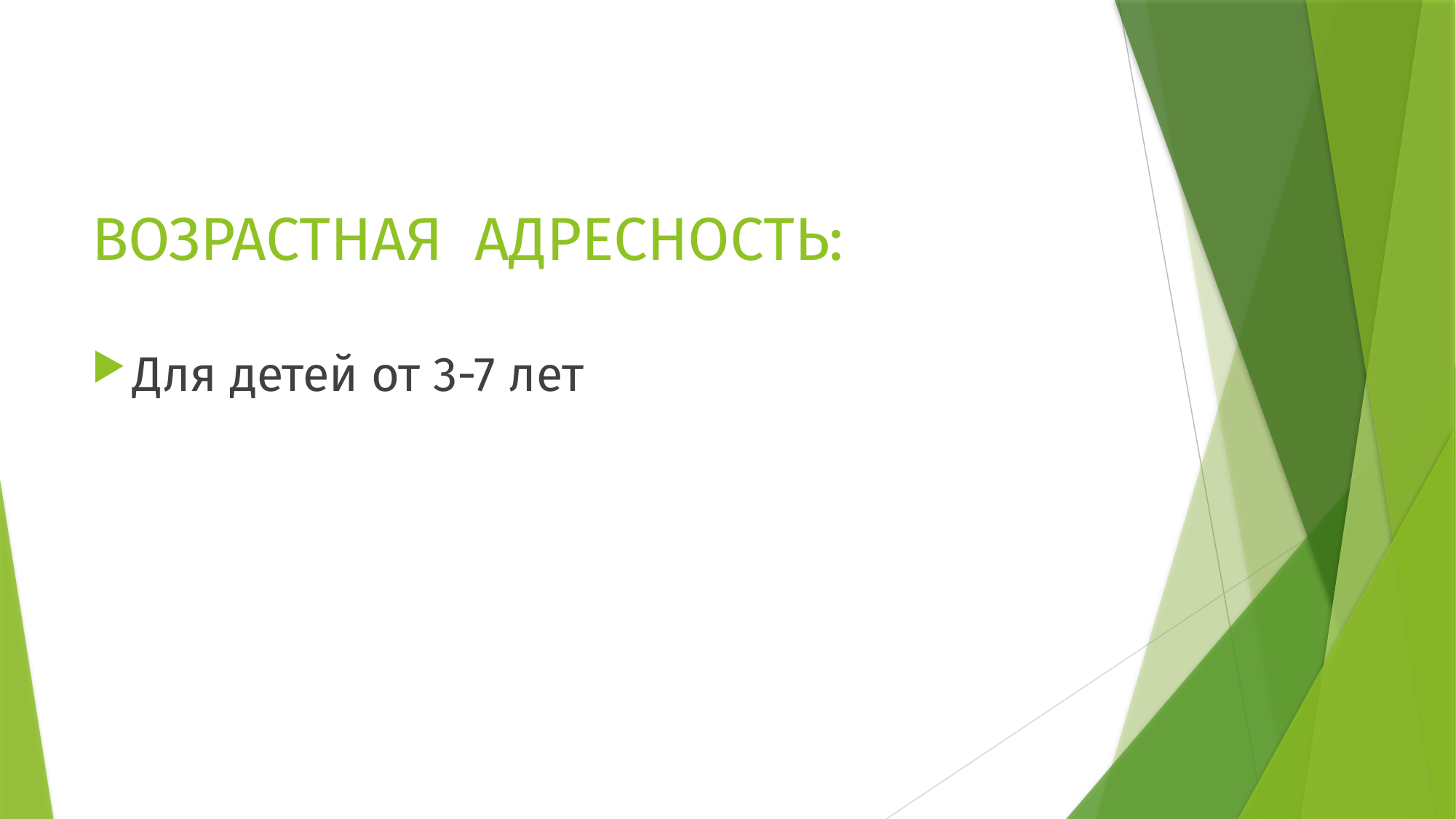

# ВОЗРАСТНАЯ  АДРЕСНОСТЬ:
Для детей от 3-7 лет